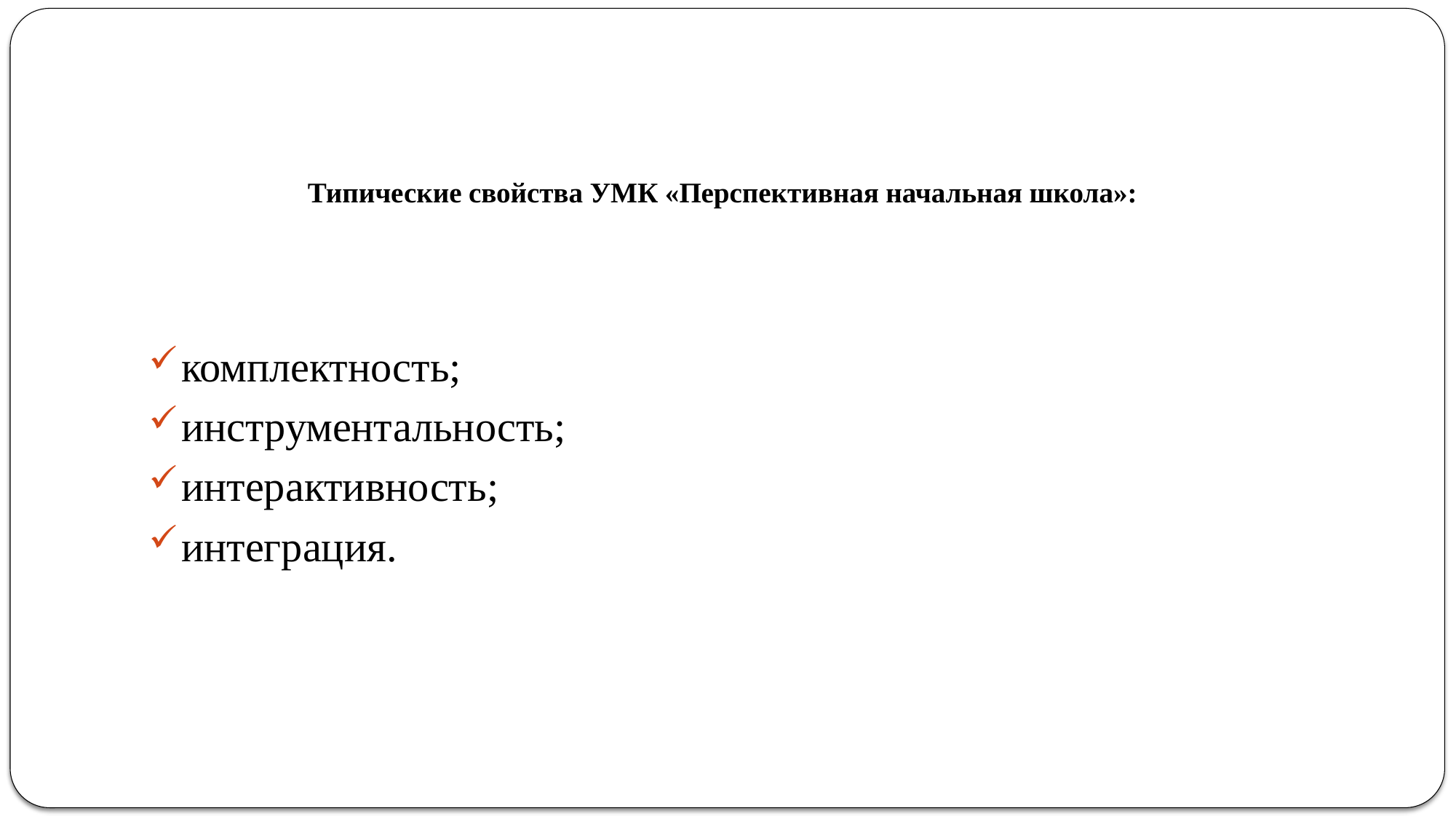

# Типические свойства УМК «Перспективная начальная школа»:
комплектность;
инструментальность;
интерактивность;
интеграция.